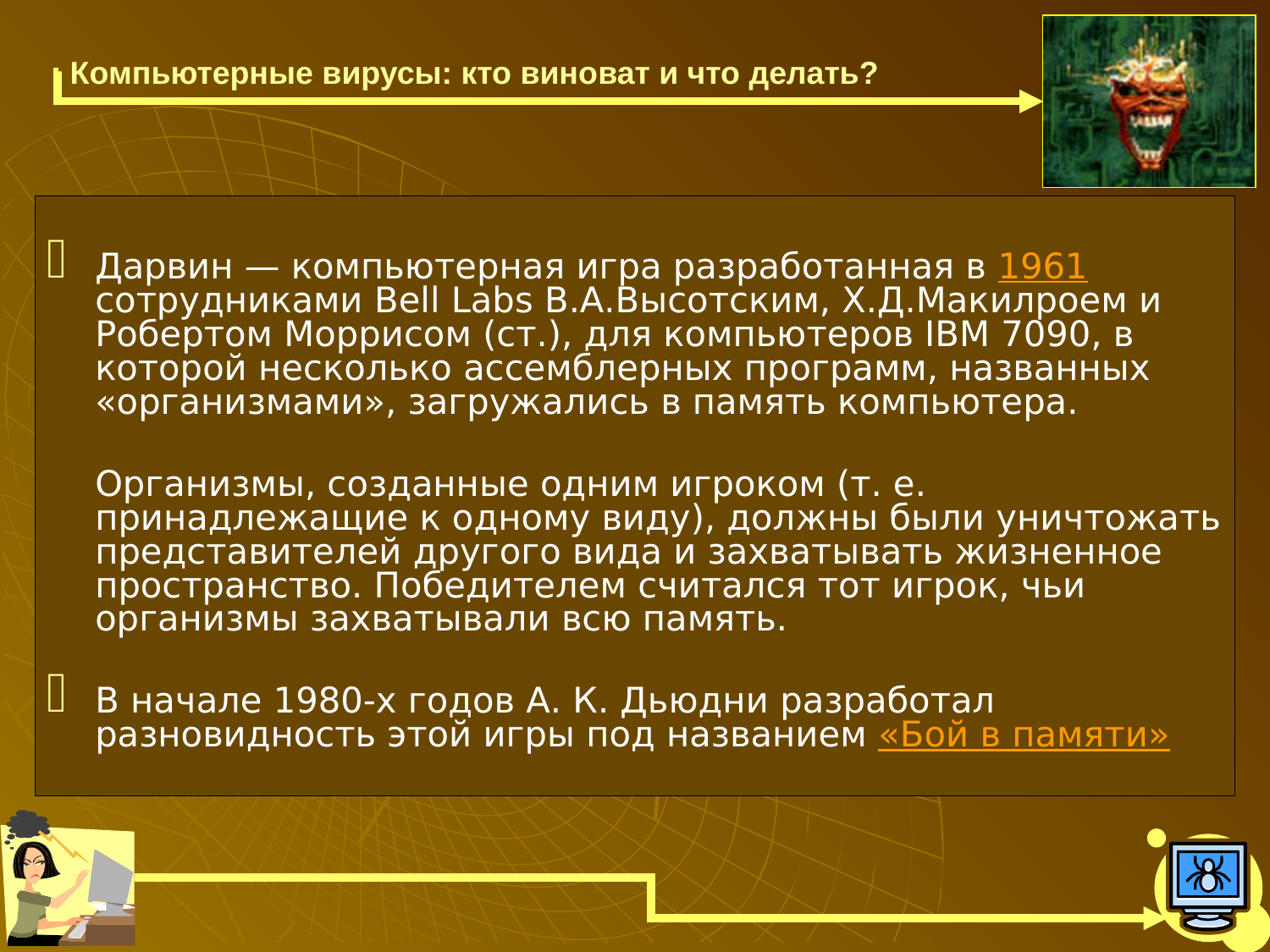

Дарвин — компьютерная игра разработанная в 1961 сотрудниками Bell Labs В.А.Высотским, Х.Д.Макилроем и Робертом Моррисом (ст.), для компьютеров IBM 7090, в которой несколько ассемблерных программ, названных «организмами», загружались в память компьютера.

	Организмы, созданные одним игроком (т. е. принадлежащие к одному виду), должны были уничтожать представителей другого вида и захватывать жизненное пространство. Победителем считался тот игрок, чьи организмы захватывали всю память.

В начале 1980-х годов А. К. Дьюдни разработал разновидность этой игры под названием «Бой в памяти»